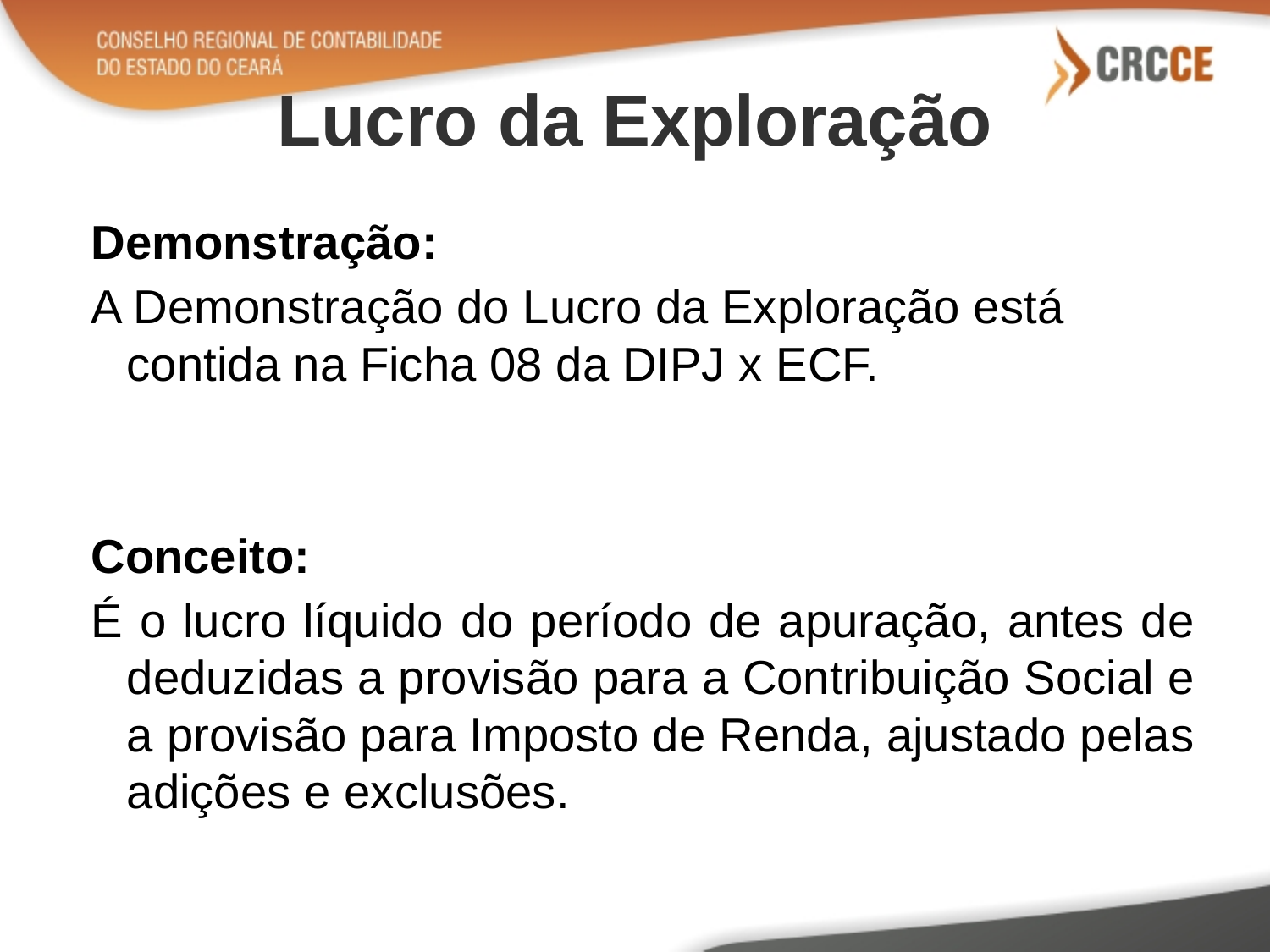

# Lucro da Exploração
Demonstração:
A Demonstração do Lucro da Exploração está contida na Ficha 08 da DIPJ x ECF.

Conceito:
É o lucro líquido do período de apuração, antes de deduzidas a provisão para a Contribuição Social e a provisão para Imposto de Renda, ajustado pelas adições e exclusões.